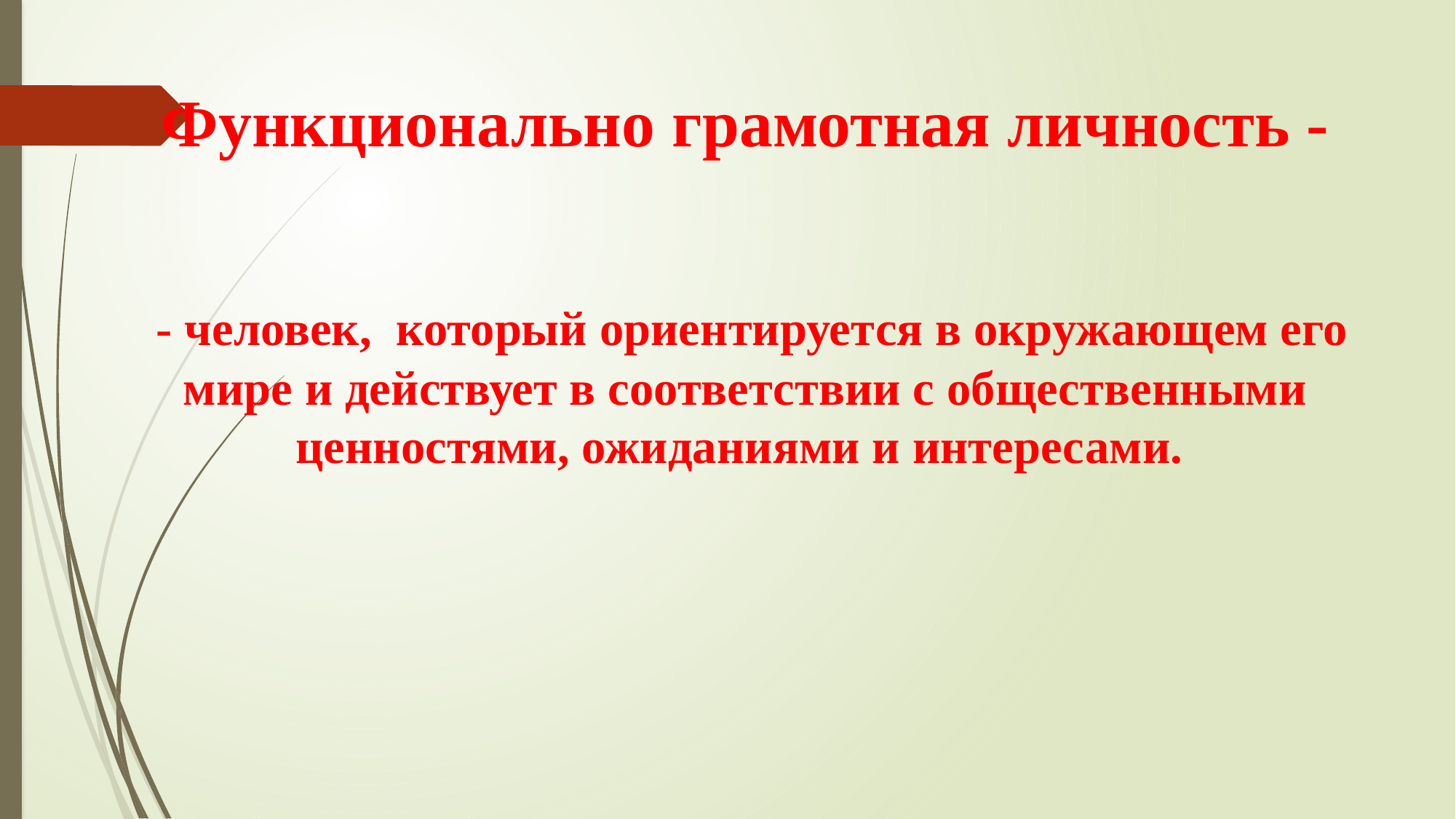

# Функционально грамотная личность - - человек,  который ориентируется в окружающем его  мире и действует в соответствии с общественными ценностями, ожиданиями и интересами.